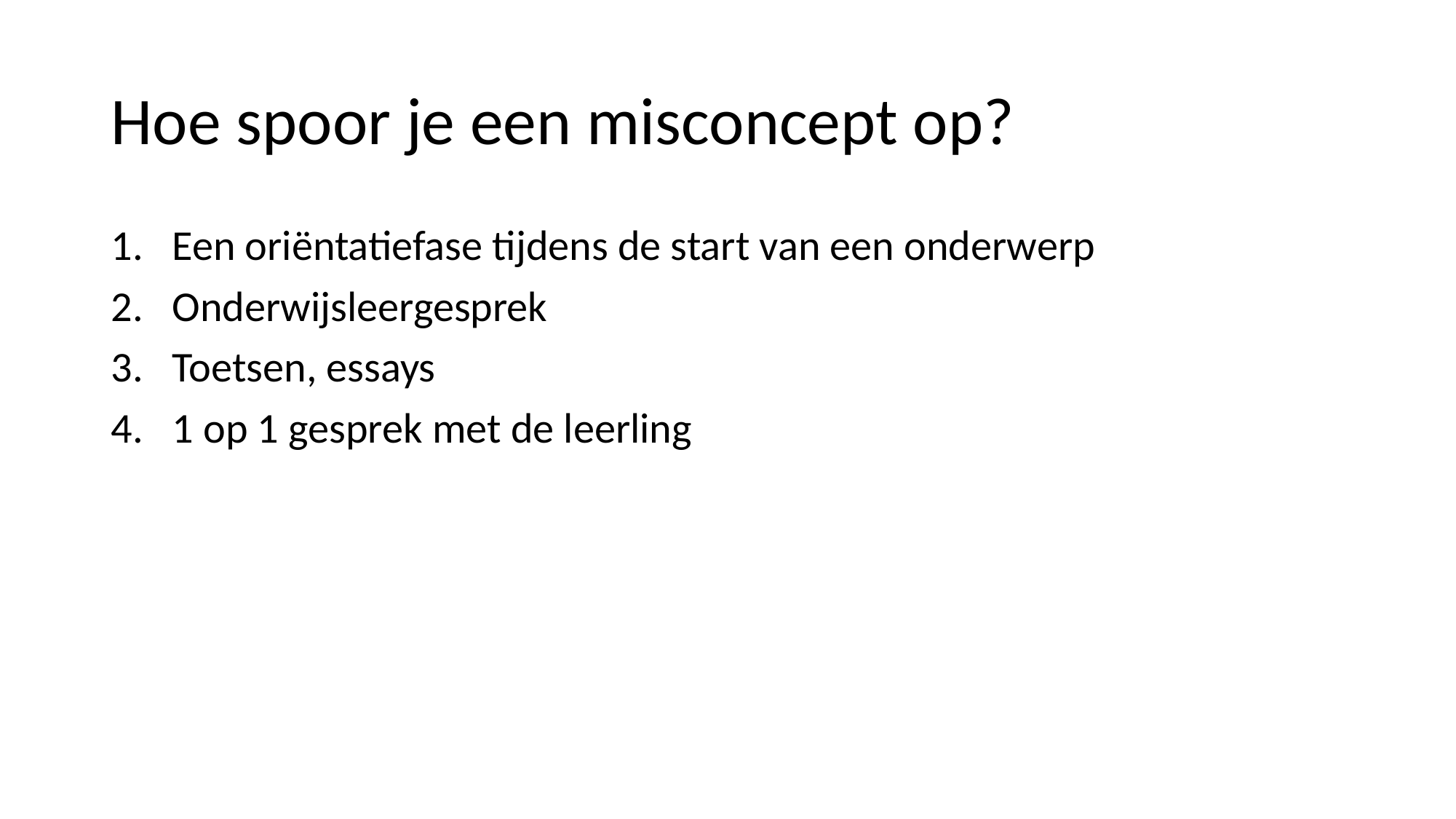

# Hoe spoor je een misconcept op?
Een oriëntatiefase tijdens de start van een onderwerp
Onderwijsleergesprek
Toetsen, essays
1 op 1 gesprek met de leerling